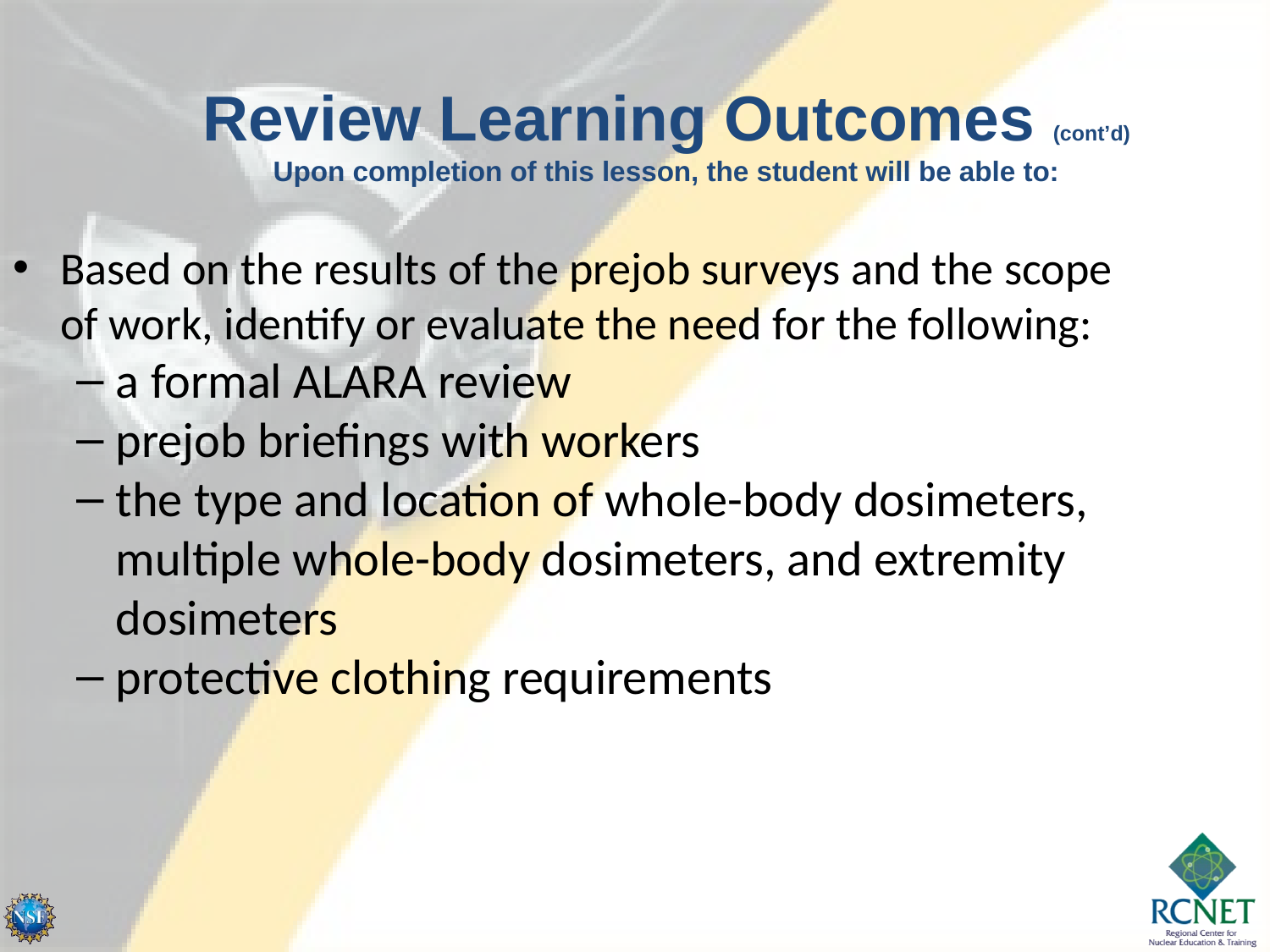

Review Learning Outcomes (cont’d)
Upon completion of this lesson, the student will be able to:
Based on the results of the prejob surveys and the scope of work, identify or evaluate the need for the following:
a formal ALARA review
prejob briefings with workers
the type and location of whole-body dosimeters, multiple whole-body dosimeters, and extremity dosimeters
protective clothing requirements